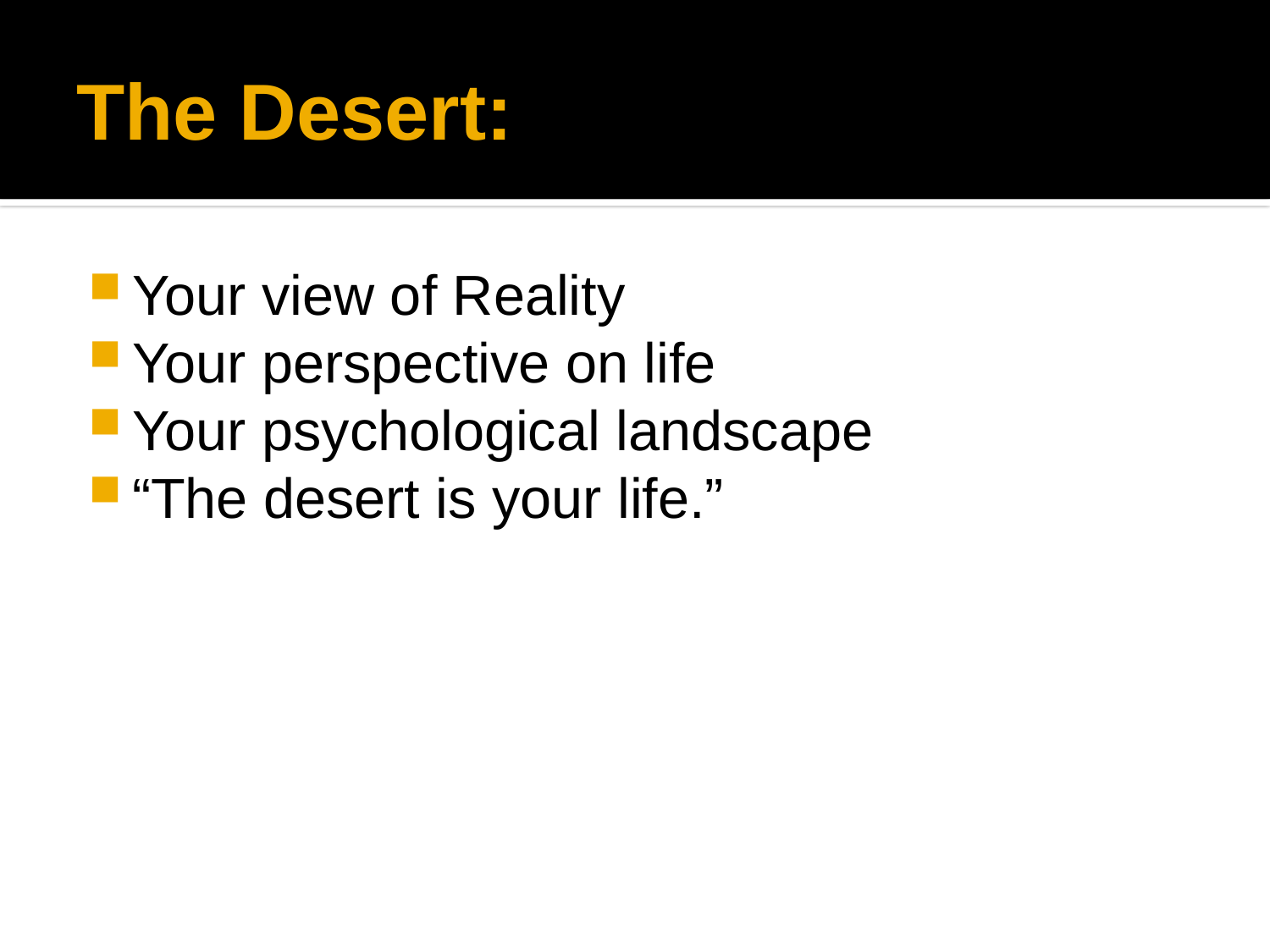

# The Desert:
Your view of Reality
Your perspective on life
Your psychological landscape
“The desert is your life.”